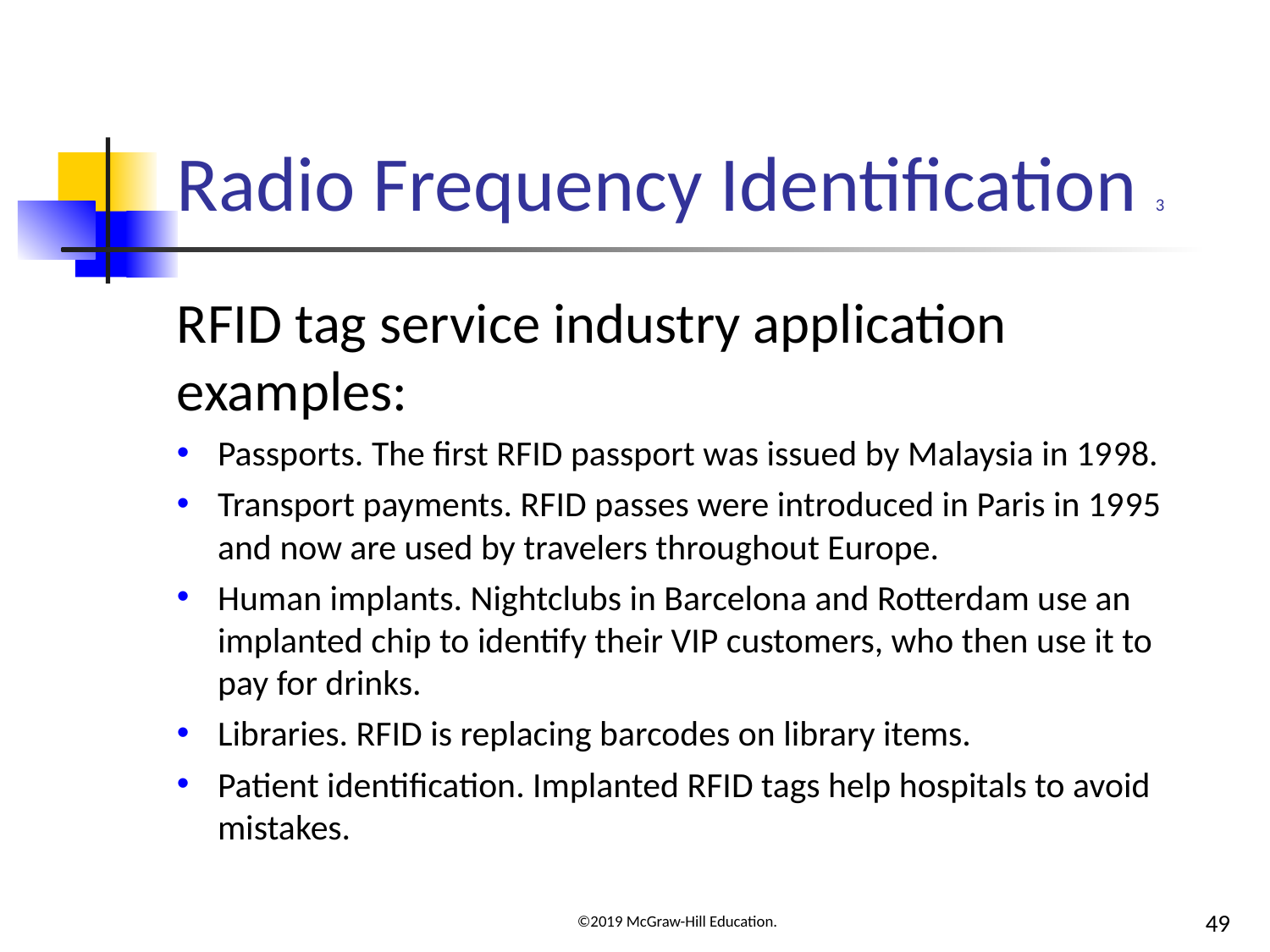

# Radio Frequency Identification 3
RFID tag service industry application examples:
Passports. The first RFID passport was issued by Malaysia in 19 98.
Transport payments. RFID passes were introduced in Paris in 19 95 and now are used by travelers throughout Europe.
Human implants. Nightclubs in Barcelona and Rotterdam use an implanted chip to identify their VIP customers, who then use it to pay for drinks.
Libraries. RFID is replacing barcodes on library items.
Patient identification. Implanted RFID tags help hospitals to avoid mistakes.